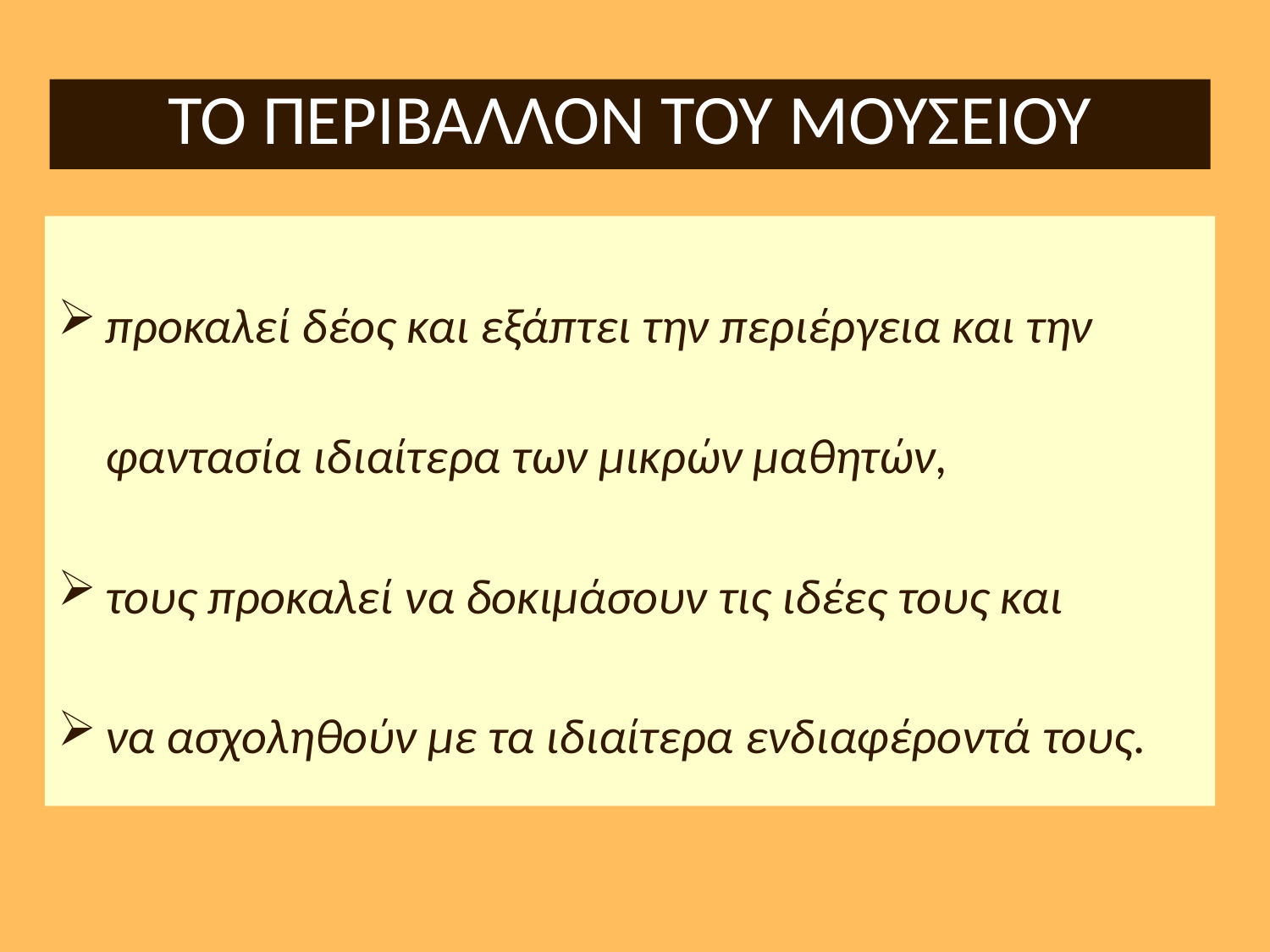

# ΤΟ ΠΕΡΙΒΑΛΛΟΝ ΤΟΥ ΜΟΥΣΕΙΟΥ
προκαλεί δέος και εξάπτει την περιέργεια και την φαντασία ιδιαίτερα των μικρών μαθητών,
τους προκαλεί να δοκιμάσουν τις ιδέες τους και
να ασχοληθούν με τα ιδιαίτερα ενδιαφέροντά τους.